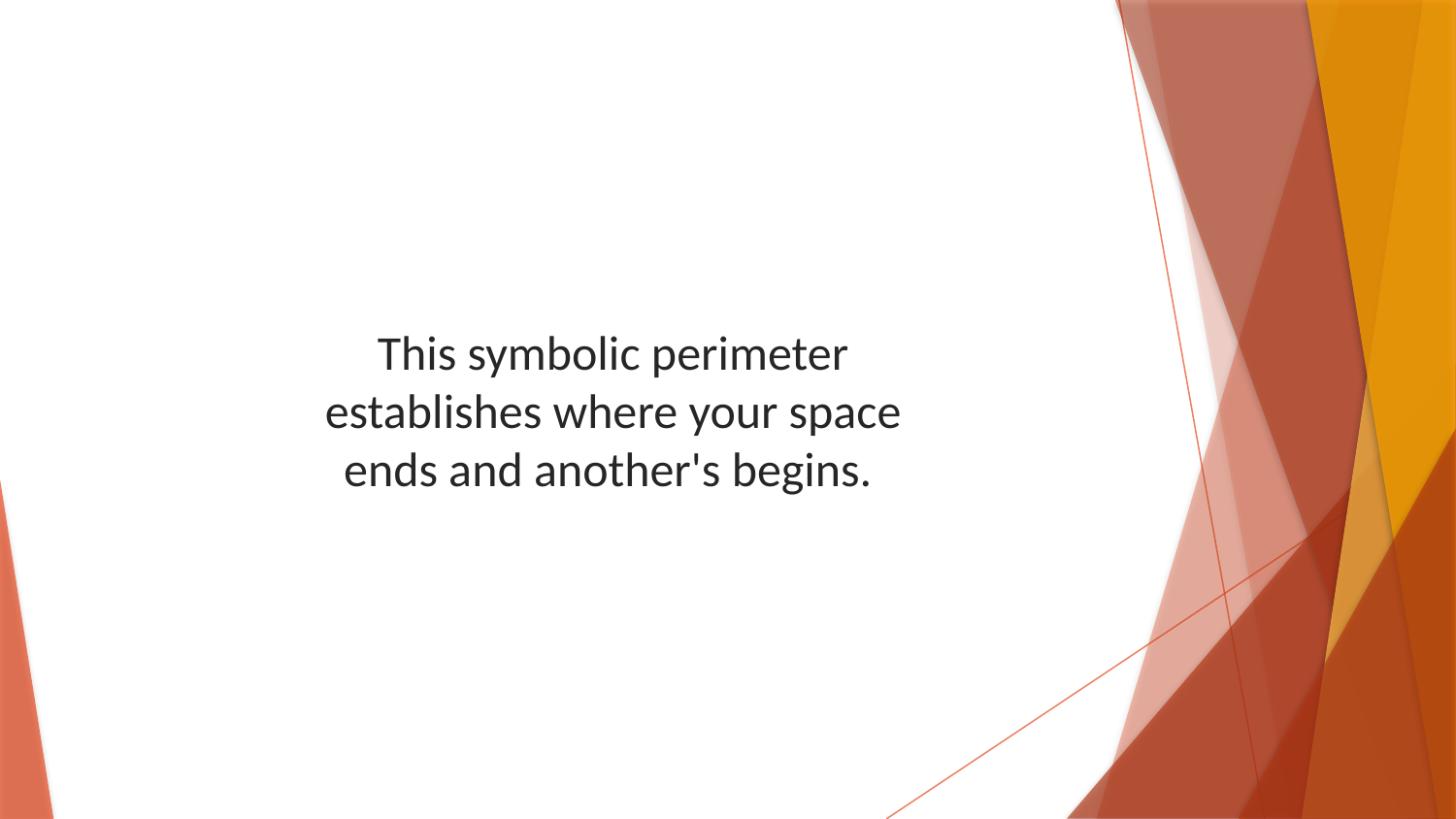

This symbolic perimeter establishes where your space ends and another's begins.